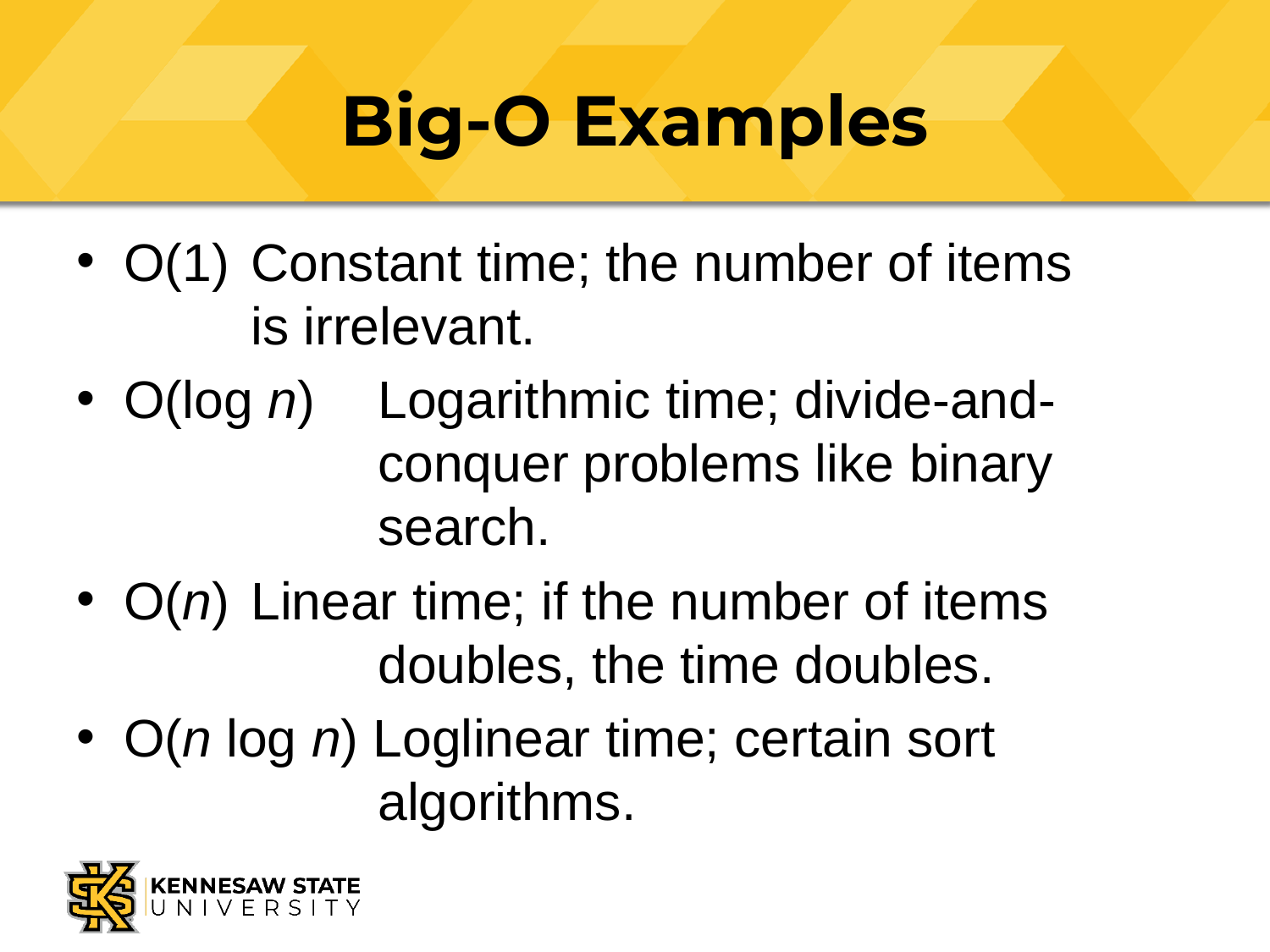

# Big-O Examples
O(1)	Constant time; the number of items 		is irrelevant.
O(log n)	Logarithmic time; divide-and-			conquer problems like binary  			search.
O(n)	Linear time; if the number of items
 		doubles, the time doubles.
O(n log n) Loglinear time; certain sort
		algorithms.